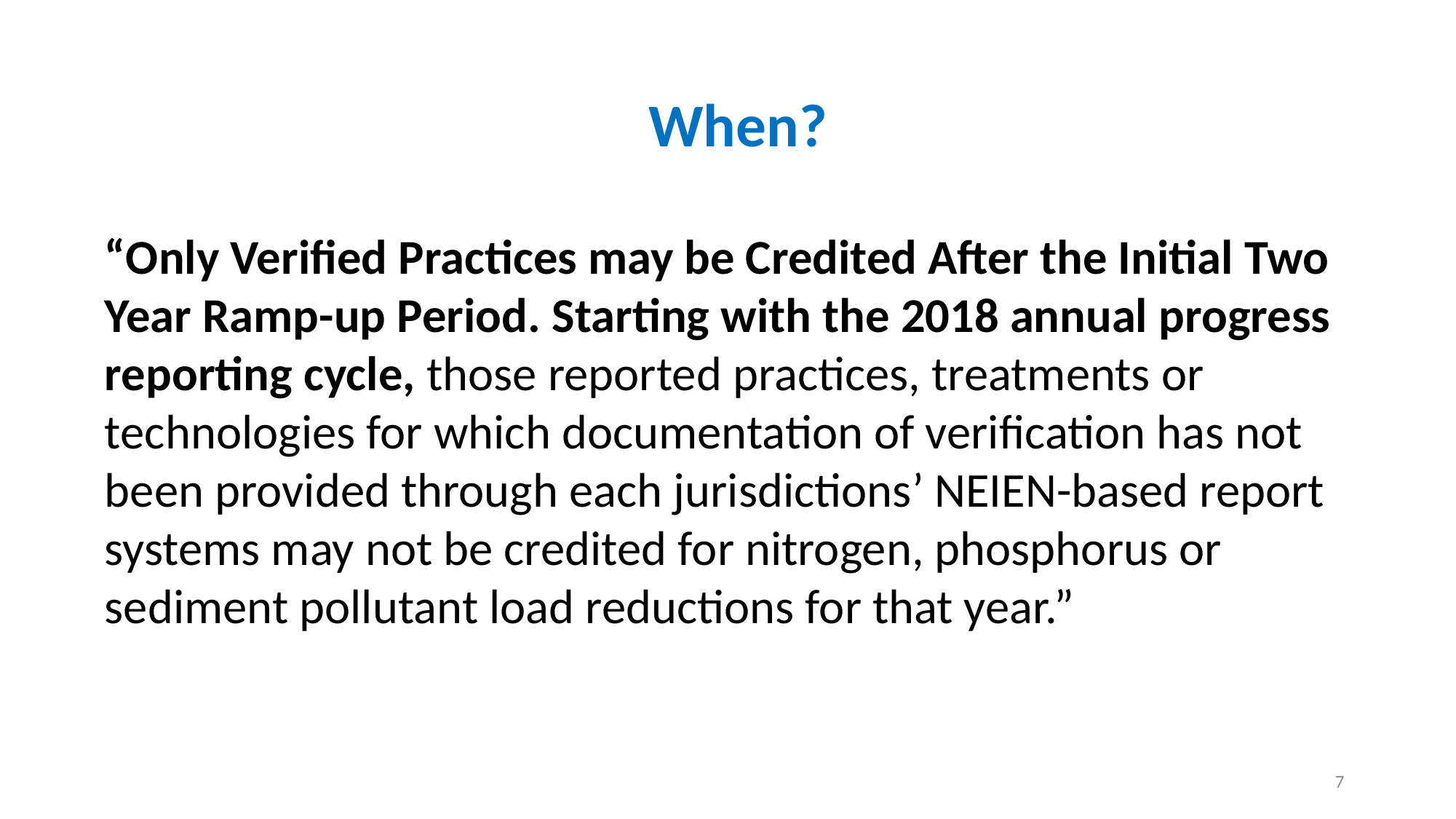

When?
“Only Verified Practices may be Credited After the Initial Two Year Ramp-up Period. Starting with the 2018 annual progress reporting cycle, those reported practices, treatments or technologies for which documentation of verification has not been provided through each jurisdictions’ NEIEN-based report systems may not be credited for nitrogen, phosphorus or sediment pollutant load reductions for that year.”
7